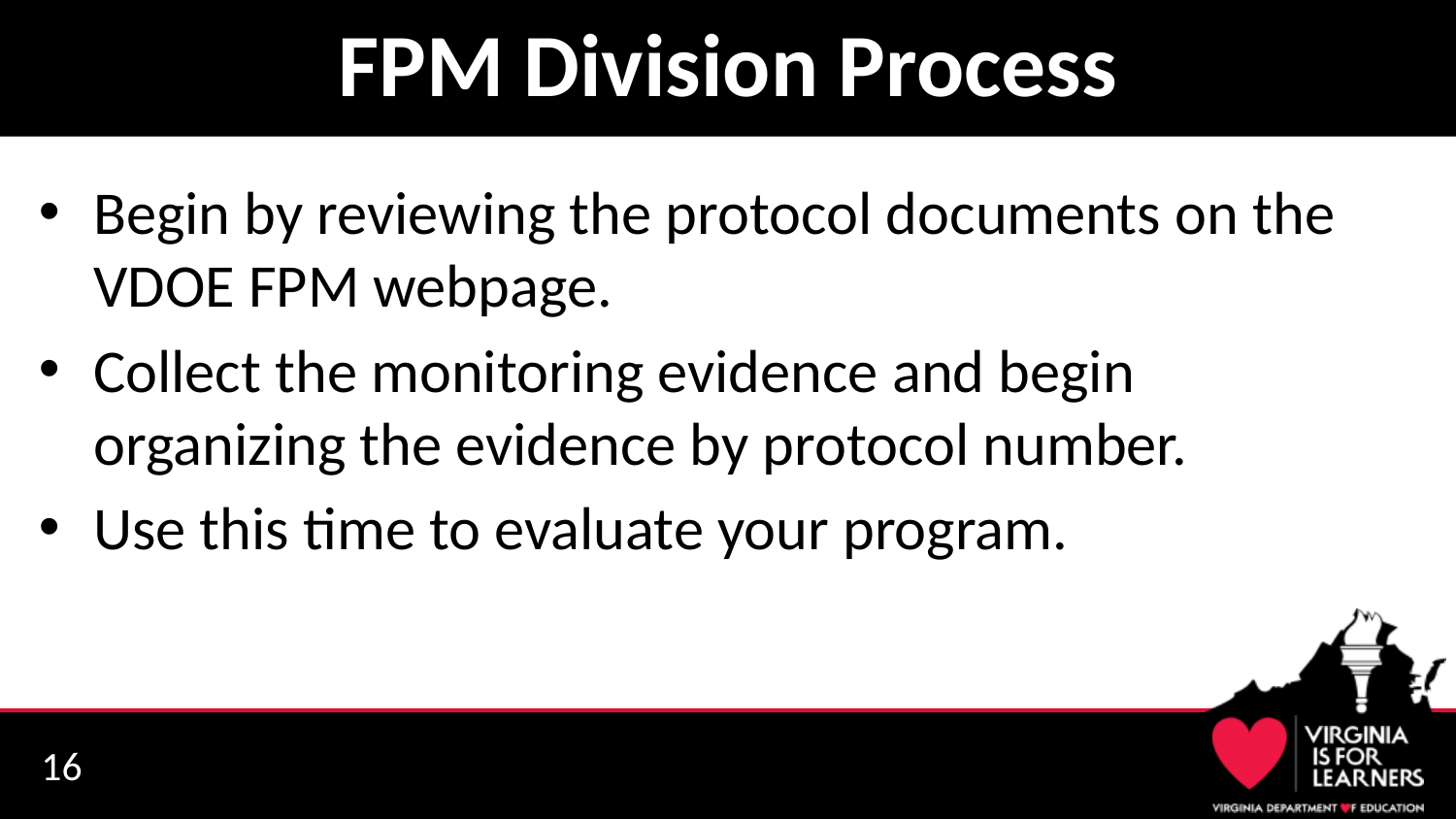

# FPM Division Process
Begin by reviewing the protocol documents on the VDOE FPM webpage.
Collect the monitoring evidence and begin organizing the evidence by protocol number.
Use this time to evaluate your program.